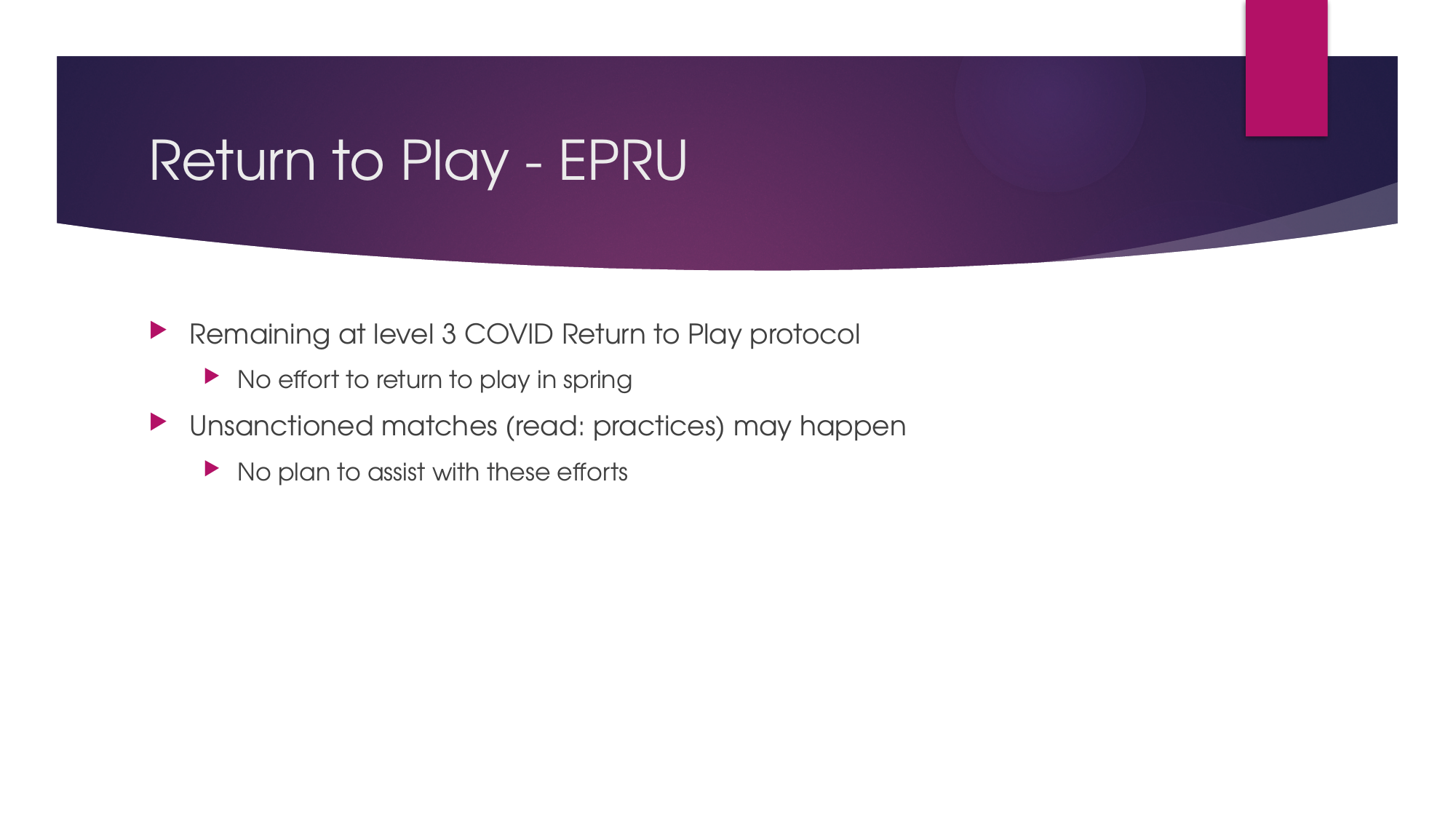

# Return to Play - EPRU
Remaining at level 3 COVID Return to Play protocol
No effort to return to play in spring
Unsanctioned matches (read: practices) may happen
No plan to assist with these efforts